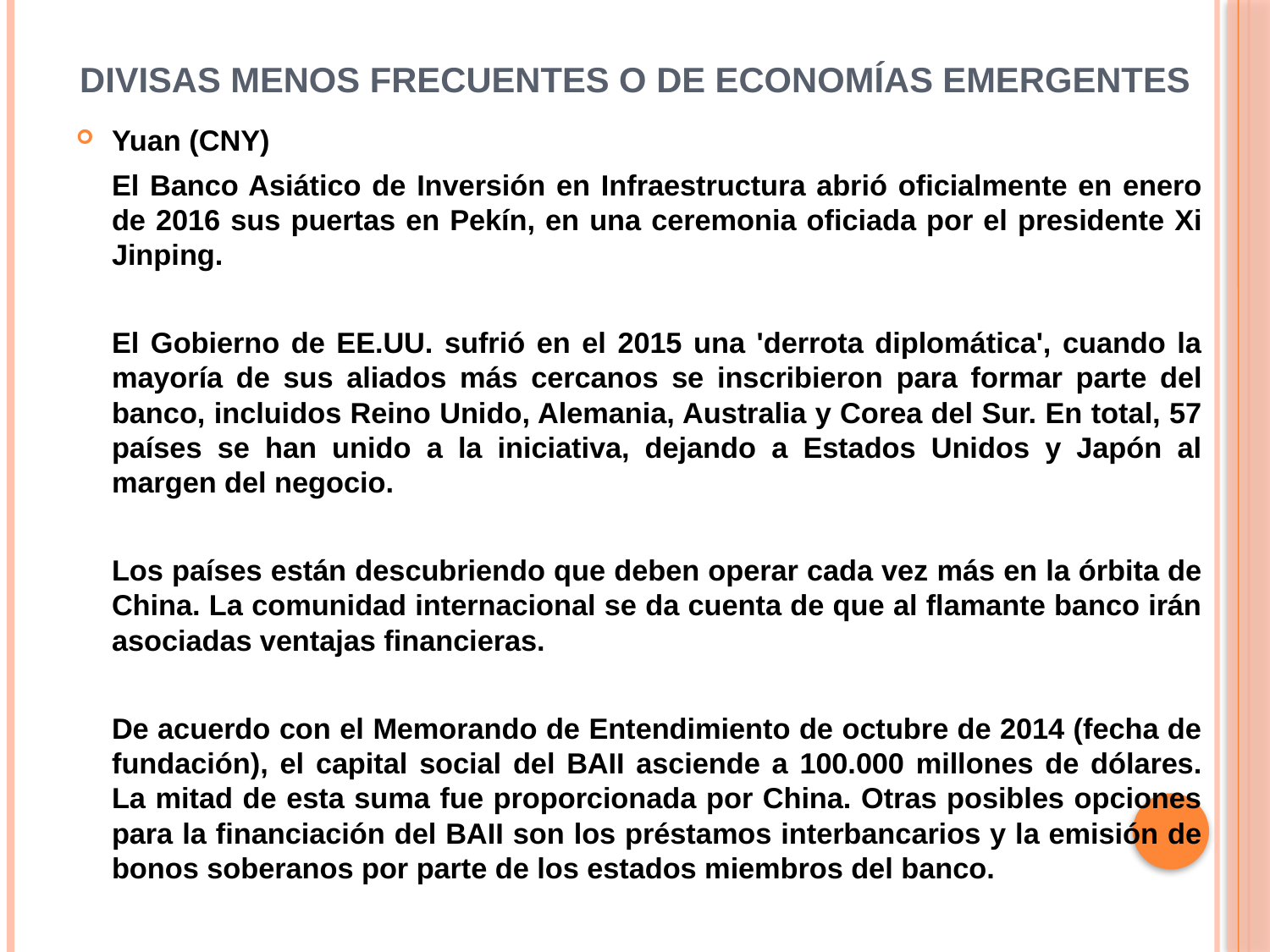

# Divisas menos frecuentes o de economías emergentes
Yuan (CNY)
	El Banco Asiático de Inversión en Infraestructura abrió oficialmente en enero de 2016 sus puertas en Pekín, en una ceremonia oficiada por el presidente Xi Jinping.

	El Gobierno de EE.UU. sufrió en el 2015 una 'derrota diplomática', cuando la mayoría de sus aliados más cercanos se inscribieron para formar parte del banco, incluidos Reino Unido, Alemania, Australia y Corea del Sur. En total, 57 países se han unido a la iniciativa, dejando a Estados Unidos y Japón al margen del negocio.

	Los países están descubriendo que deben operar cada vez más en la órbita de China. La comunidad internacional se da cuenta de que al flamante banco irán asociadas ventajas financieras.

	De acuerdo con el Memorando de Entendimiento de octubre de 2014 (fecha de fundación), el capital social del BAII asciende a 100.000 millones de dólares. La mitad de esta suma fue proporcionada por China. Otras posibles opciones para la financiación del BAII son los préstamos interbancarios y la emisión de bonos soberanos por parte de los estados miembros del banco.